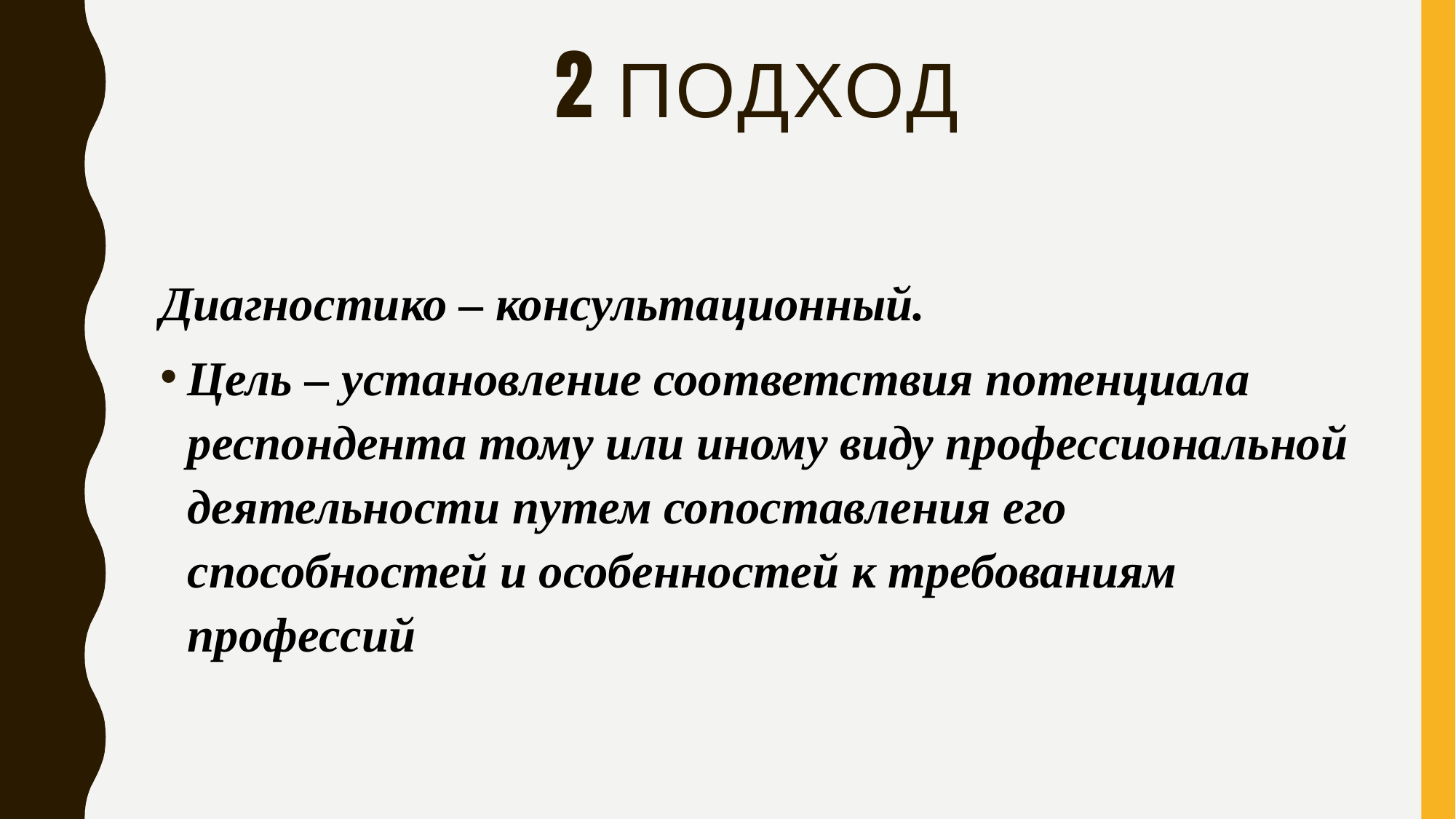

# 2 подход
Диагностико – консультационный.
Цель – установление соответствия потенциала респондента тому или иному виду профессиональной деятельности путем сопоставления его способностей и особенностей к требованиям профессий